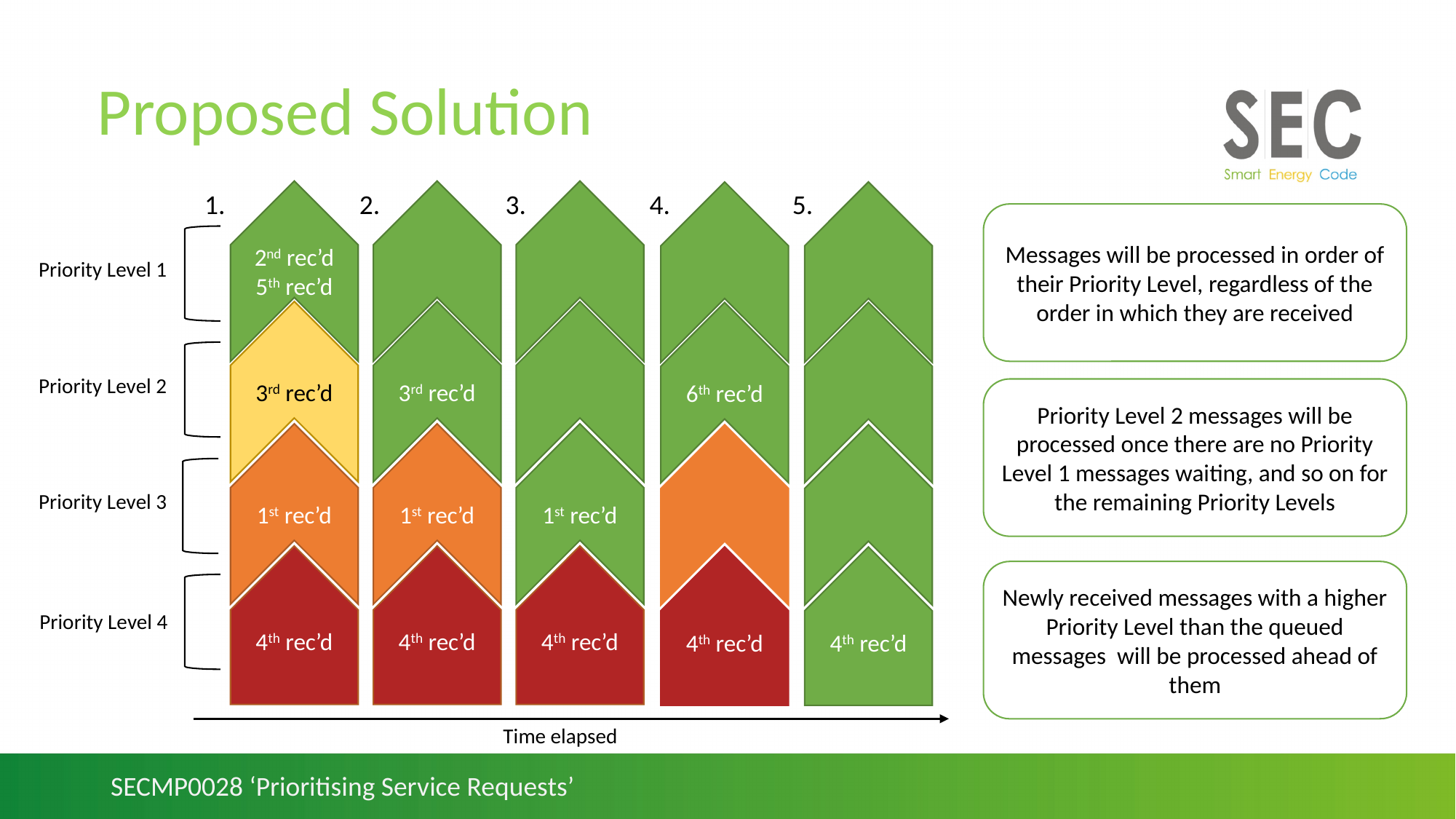

# Proposed Solution
1.
3.
4.
5.
2.
Messages will be processed in order of their Priority Level, regardless of the order in which they are received
2nd rec’d
5th rec’d

Priority Level 1
3rd rec’d
3rd rec’d

6th rec’d

Priority Level 2
Priority Level 2 messages will be processed once there are no Priority Level 1 messages waiting, and so on for the remaining Priority Levels
1st rec’d
1st rec’d
1st rec’d

Priority Level 3
4th rec’d
4th rec’d
4th rec’d
Newly received messages with a higher Priority Level than the queued messages  will be processed ahead of them
4th rec’d
4th rec’d

Priority Level 4
Time elapsed
SECMP0028 ‘Prioritising Service Requests’